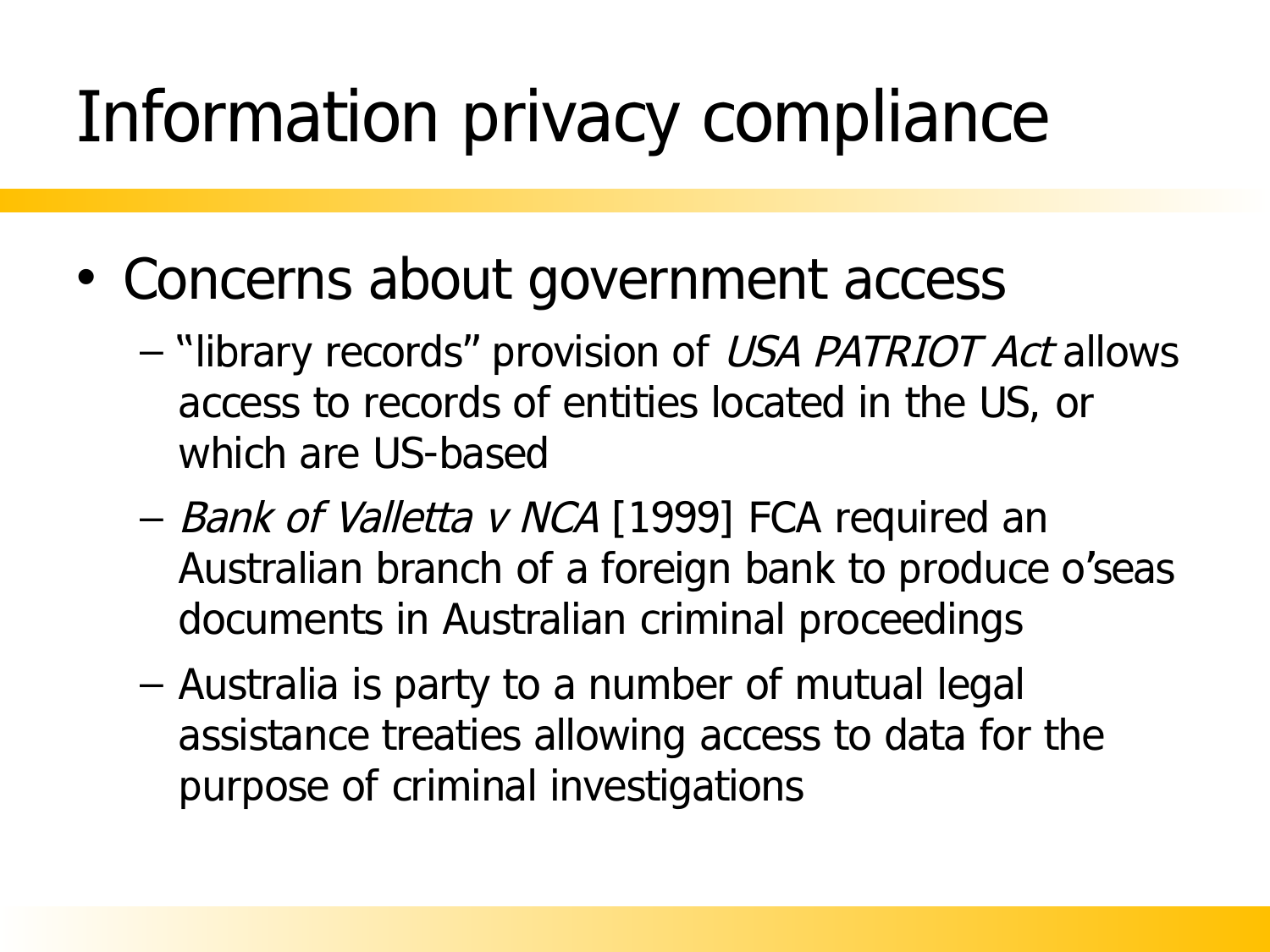

# Information privacy compliance
Concerns about government access
“library records” provision of USA PATRIOT Act allows access to records of entities located in the US, or which are US-based
Bank of Valletta v NCA [1999] FCA required an Australian branch of a foreign bank to produce o’seas documents in Australian criminal proceedings
Australia is party to a number of mutual legal assistance treaties allowing access to data for the purpose of criminal investigations